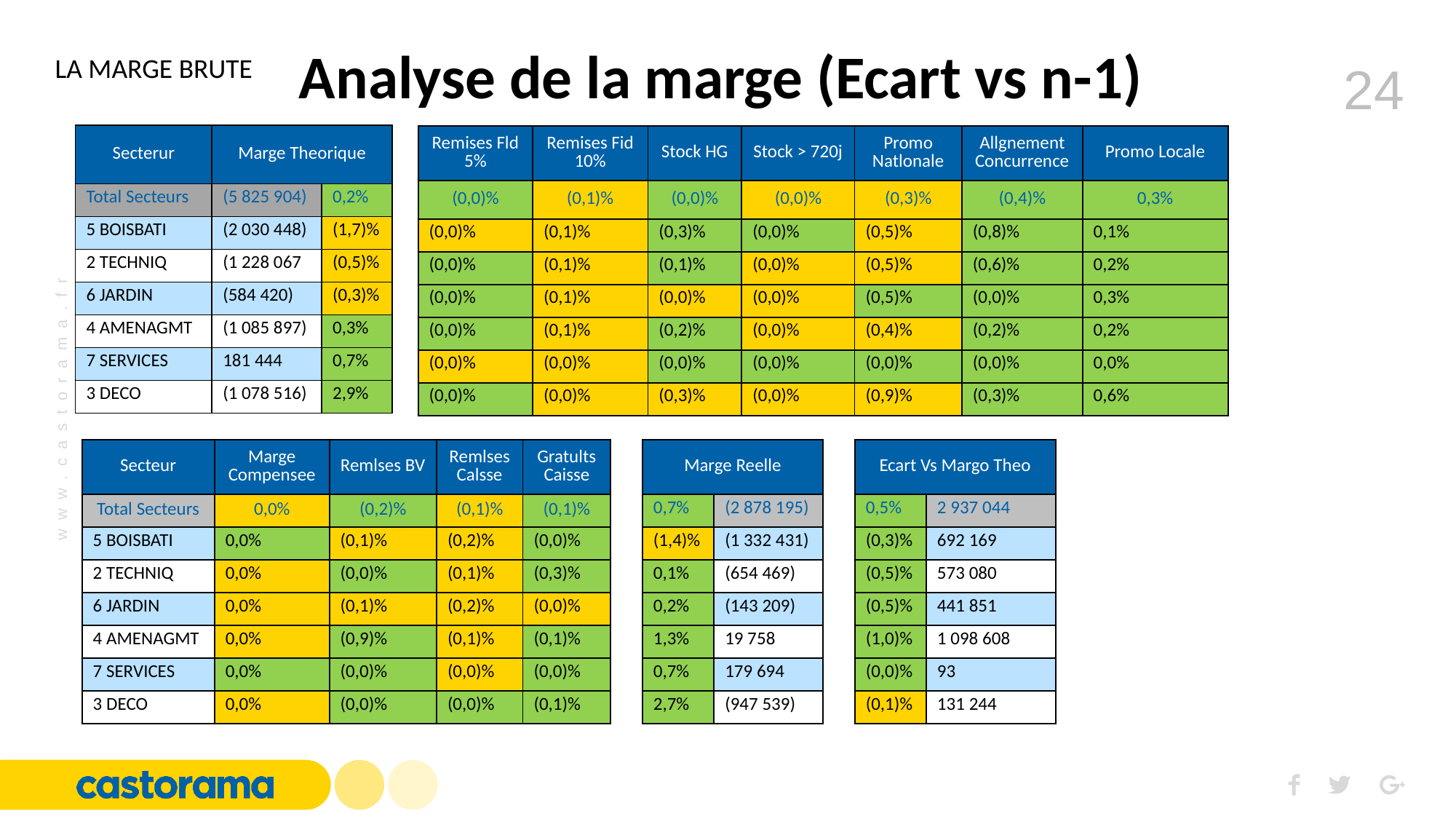

Analyse de la marge (Ecart vs n-1)
LA MARGE BRUTE
| Secterur | Marge Theorique |  |
| --- | --- | --- |
| Total Secteurs | (5 825 904) | 0,2% |
| 5 BOISBATI | (2 030 448) | (1,7)% |
| 2 TECHNIQ | (1 228 067 | (0,5)% |
| 6 JARDIN | (584 420) | (0,3)% |
| 4 AMENAGMT | (1 085 897) | 0,3% |
| 7 SERVICES | 181 444 | 0,7% |
| 3 DECO | (1 078 516) | 2,9% |
| Remises Fld 5% | Remises Fid 10% | Stock HG | Stock > 720j | Promo Natlonale | Allgnement Concurrence | Promo Locale |
| --- | --- | --- | --- | --- | --- | --- |
| (0,0)% | (0,1)% | (0,0)% | (0,0)% | (0,3)% | (0,4)% | 0,3% |
| (0,0)% | (0,1)% | (0,3)% | (0,0)% | (0,5)% | (0,8)% | 0,1% |
| (0,0)% | (0,1)% | (0,1)% | (0,0)% | (0,5)% | (0,6)% | 0,2% |
| (0,0)% | (0,1)% | (0,0)% | (0,0)% | (0,5)% | (0,0)% | 0,3% |
| (0,0)% | (0,1)% | (0,2)% | (0,0)% | (0,4)% | (0,2)% | 0,2% |
| (0,0)% | (0,0)% | (0,0)% | (0,0)% | (0,0)% | (0,0)% | 0,0% |
| (0,0)% | (0,0)% | (0,3)% | (0,0)% | (0,9)% | (0,3)% | 0,6% |
| Secteur | Marge Compensee | Remlses BV | Remlses Calsse | Gratults Caisse |
| --- | --- | --- | --- | --- |
| Total Secteurs | 0,0% | (0,2)% | (0,1)% | (0,1)% |
| 5 BOISBATI | 0,0% | (0,1)% | (0,2)% | (0,0)% |
| 2 TECHNIQ | 0,0% | (0,0)% | (0,1)% | (0,3)% |
| 6 JARDIN | 0,0% | (0,1)% | (0,2)% | (0,0)% |
| 4 AMENAGMT | 0,0% | (0,9)% | (0,1)% | (0,1)% |
| 7 SERVICES | 0,0% | (0,0)% | (0,0)% | (0,0)% |
| 3 DECO | 0,0% | (0,0)% | (0,0)% | (0,1)% |
| Ecart Vs Margo Theo |  |
| --- | --- |
| 0,5% | 2 937 044 |
| (0,3)% | 692 169 |
| (0,5)% | 573 080 |
| (0,5)% | 441 851 |
| (1,0)% | 1 098 608 |
| (0,0)% | 93 |
| (0,1)% | 131 244 |
| Marge Reelle |  |
| --- | --- |
| 0,7% | (2 878 195) |
| (1,4)% | (1 332 431) |
| 0,1% | (654 469) |
| 0,2% | (143 209) |
| 1,3% | 19 758 |
| 0,7% | 179 694 |
| 2,7% | (947 539) |